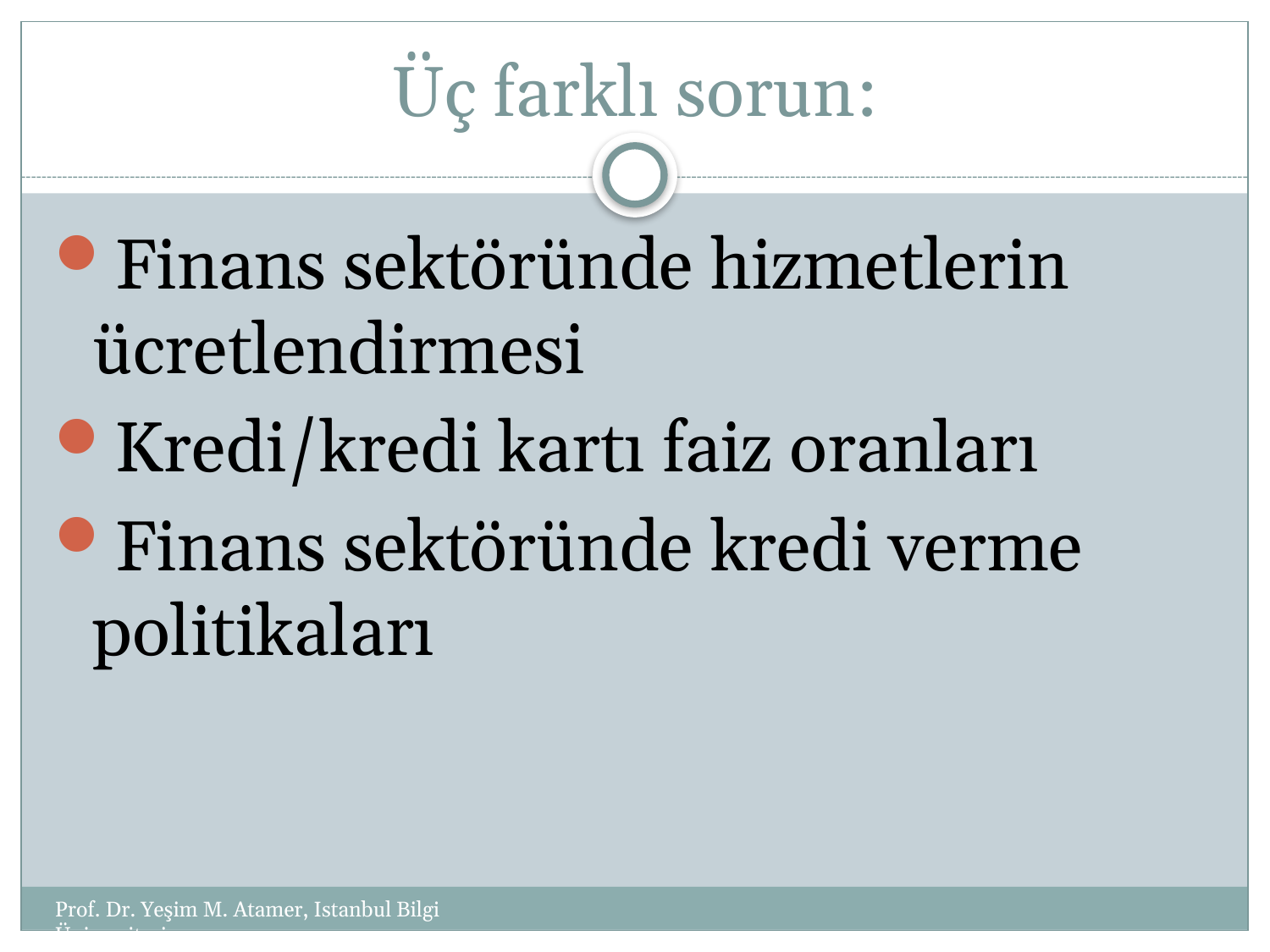

# Üç farklı sorun:
Finans sektöründe hizmetlerin ücretlendirmesi
Kredi/kredi kartı faiz oranları
Finans sektöründe kredi verme politikaları
Prof. Dr. Yeşim M. Atamer, Istanbul Bilgi Üniversitesi